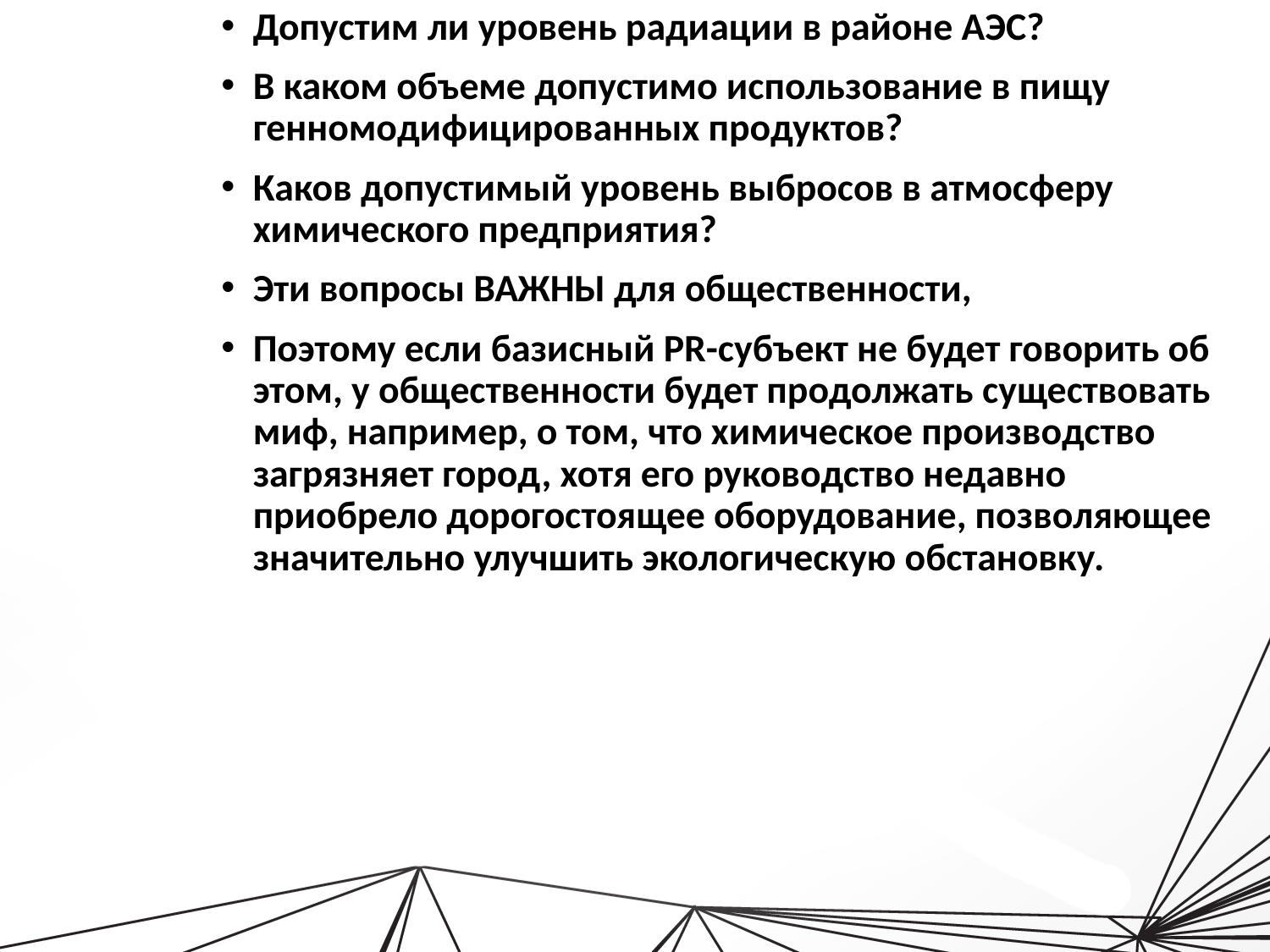

Допустим ли уровень радиации в районе АЭС?
В каком объеме допустимо использование в пищу генномодифицированных продуктов?
Каков допустимый уровень выбросов в атмосферу химического предприятия?
Эти вопросы ВАЖНЫ для общественности,
Поэтому если базисный РR-субъект не будет говорить об этом, у общественности будет продолжать существовать миф, например, о том, что химическое производство загрязняет город, хотя его руководство недавно приобрело дорогостоящее оборудование, позволяющее значительно улучшить экологическую обстановку.